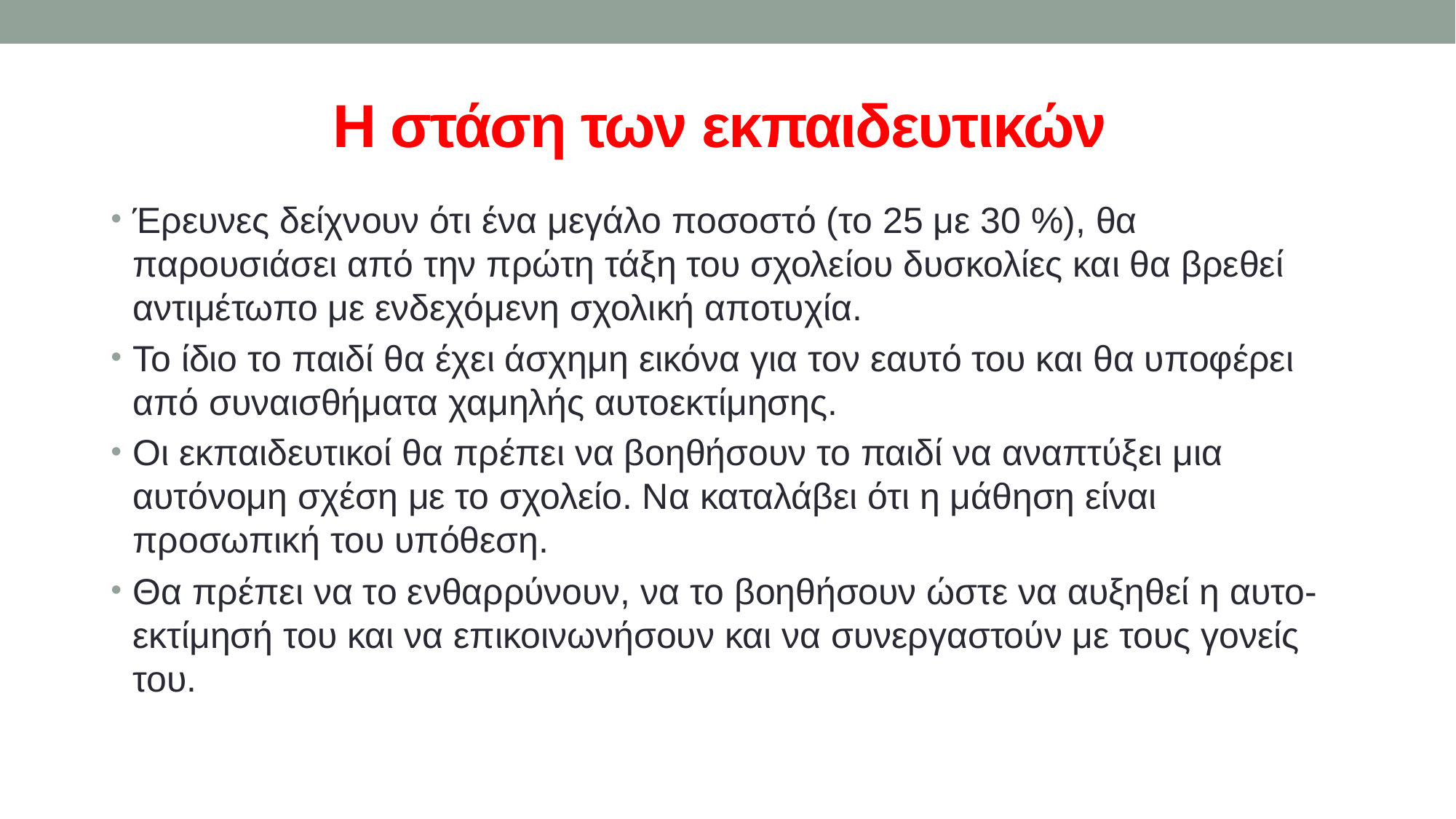

# Η στάση των εκπαιδευτικών
Έρευνες δείχνουν ότι ένα μεγάλο ποσοστό (το 25 με 30 %), θα παρουσιάσει από την πρώτη τάξη του σχολείου δυσκολίες και θα βρεθεί αντιμέτωπο με ενδεχόμενη σχολική αποτυχία.
Το ίδιο το παιδί θα έχει άσχημη εικόνα για τον εαυτό του και θα υποφέρει από συναισθήματα χαμηλής αυτοεκτίμησης.
Οι εκπαιδευτικοί θα πρέπει να βοηθήσουν το παιδί να αναπτύξει μια αυτόνομη σχέση με το σχολείο. Να καταλάβει ότι η μάθηση είναι προσωπική του υπόθεση.
Θα πρέπει να το ενθαρρύνουν, να το βοηθήσουν ώστε να αυξηθεί η αυτο-εκτίμησή του και να επικοινωνήσουν και να συνεργαστούν με τους γονείς του.